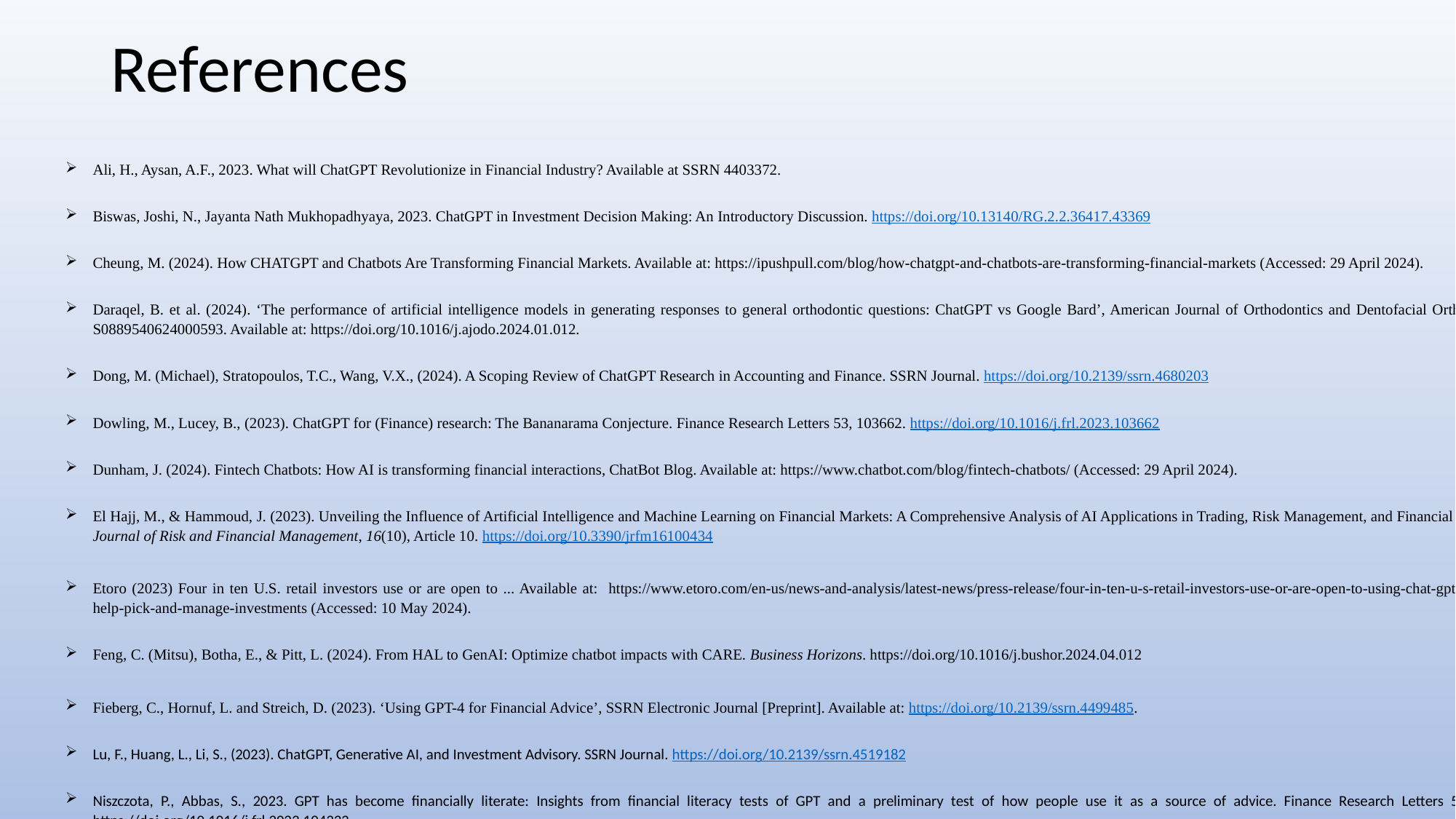

# References
Ali, H., Aysan, A.F., 2023. What will ChatGPT Revolutionize in Financial Industry? Available at SSRN 4403372.
Biswas, Joshi, N., Jayanta Nath Mukhopadhyaya, 2023. ChatGPT in Investment Decision Making: An Introductory Discussion. https://doi.org/10.13140/RG.2.2.36417.43369
Cheung, M. (2024). How CHATGPT and Chatbots Are Transforming Financial Markets. Available at: https://ipushpull.com/blog/how-chatgpt-and-chatbots-are-transforming-financial-markets (Accessed: 29 April 2024).
Daraqel, B. et al. (2024). ‘The performance of artificial intelligence models in generating responses to general orthodontic questions: ChatGPT vs Google Bard’, American Journal of Orthodontics and Dentofacial Orthopedics, p. S0889540624000593. Available at: https://doi.org/10.1016/j.ajodo.2024.01.012.
Dong, M. (Michael), Stratopoulos, T.C., Wang, V.X., (2024). A Scoping Review of ChatGPT Research in Accounting and Finance. SSRN Journal. https://doi.org/10.2139/ssrn.4680203
Dowling, M., Lucey, B., (2023). ChatGPT for (Finance) research: The Bananarama Conjecture. Finance Research Letters 53, 103662. https://doi.org/10.1016/j.frl.2023.103662
Dunham, J. (2024). Fintech Chatbots: How AI is transforming financial interactions, ChatBot Blog. Available at: https://www.chatbot.com/blog/fintech-chatbots/ (Accessed: 29 April 2024).
El Hajj, M., & Hammoud, J. (2023). Unveiling the Influence of Artificial Intelligence and Machine Learning on Financial Markets: A Comprehensive Analysis of AI Applications in Trading, Risk Management, and Financial Operations. Journal of Risk and Financial Management, 16(10), Article 10. https://doi.org/10.3390/jrfm16100434
Etoro (2023) Four in ten U.S. retail investors use or are open to ... Available at:  https://www.etoro.com/en-us/news-and-analysis/latest-news/press-release/four-in-ten-u-s-retail-investors-use-or-are-open-to-using-chat-gpt-style-ai-to-help-pick-and-manage-investments (Accessed: 10 May 2024).
Feng, C. (Mitsu), Botha, E., & Pitt, L. (2024). From HAL to GenAI: Optimize chatbot impacts with CARE. Business Horizons. https://doi.org/10.1016/j.bushor.2024.04.012
Fieberg, C., Hornuf, L. and Streich, D. (2023). ‘Using GPT-4 for Financial Advice’, SSRN Electronic Journal [Preprint]. Available at: https://doi.org/10.2139/ssrn.4499485.
Lu, F., Huang, L., Li, S., (2023). ChatGPT, Generative AI, and Investment Advisory. SSRN Journal. https://doi.org/10.2139/ssrn.4519182
Niszczota, P., Abbas, S., 2023. GPT has become financially literate: Insights from financial literacy tests of GPT and a preliminary test of how people use it as a source of advice. Finance Research Letters 58, 104333. https://doi.org/10.1016/j.frl.2023.104333